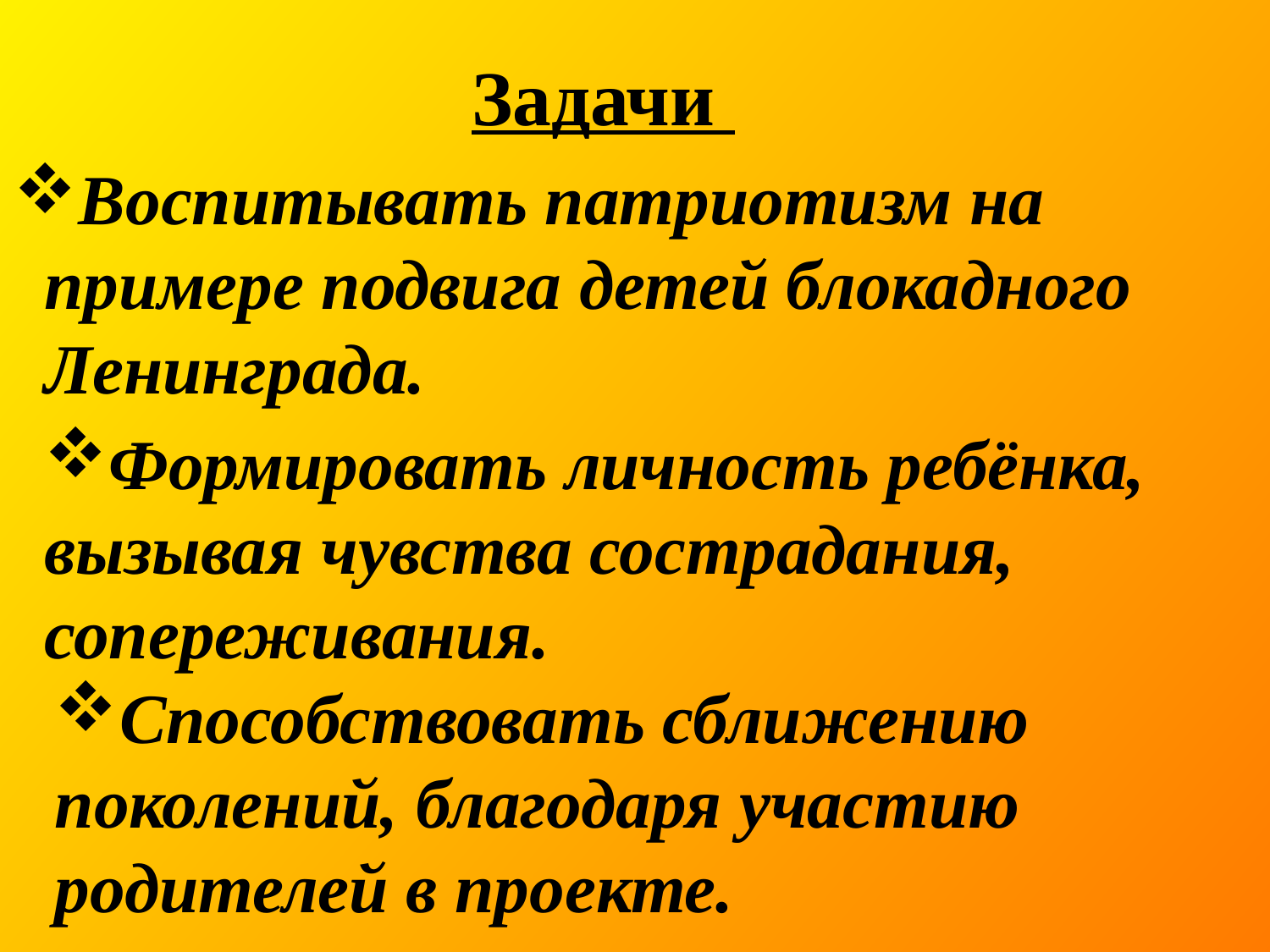

Задачи
Воспитывать патриотизм на примере подвига детей блокадного Ленинграда.
Формировать личность ребёнка, вызывая чувства сострадания, сопереживания.
Способствовать сближению поколений, благодаря участию родителей в проекте.